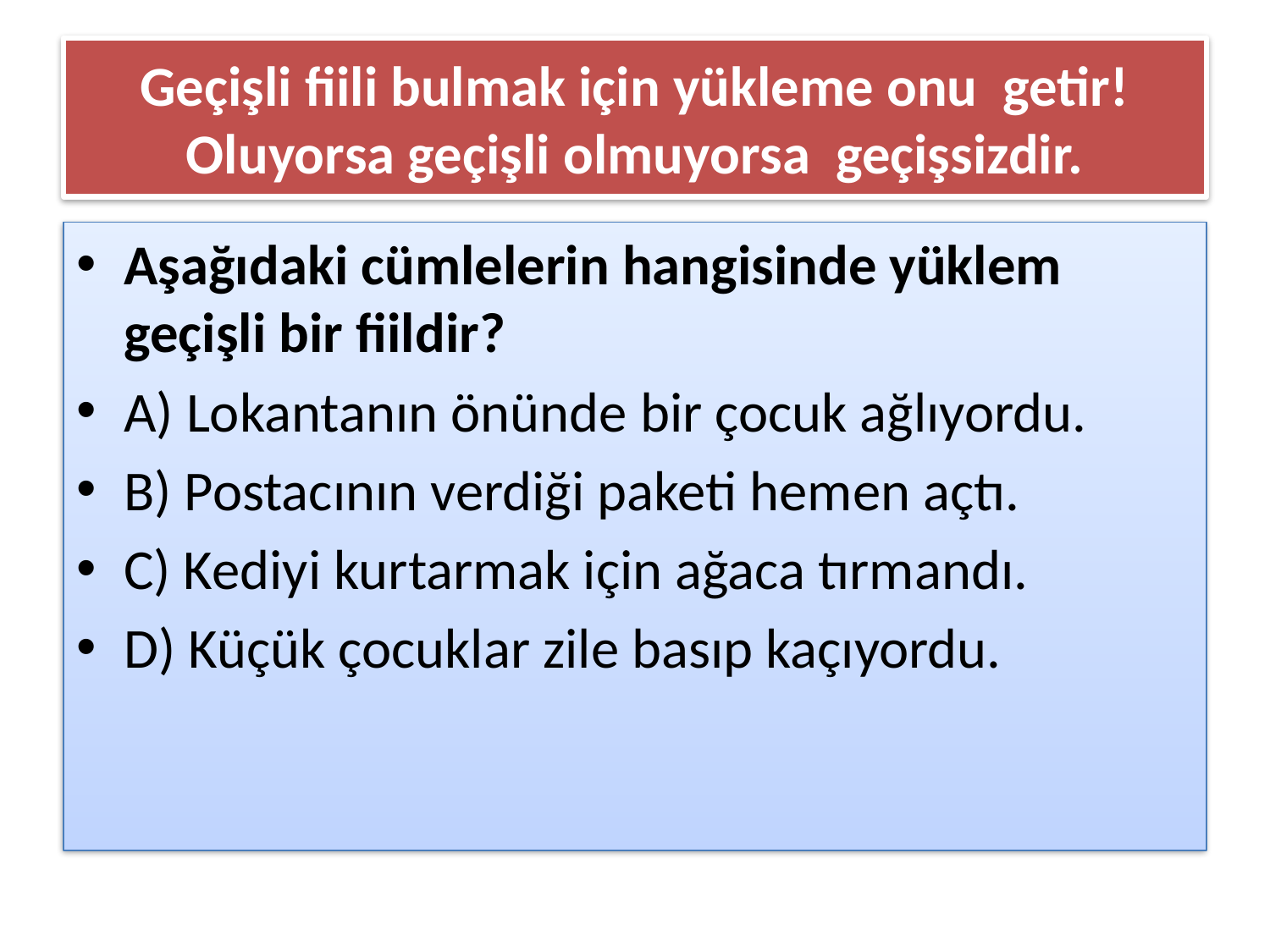

# Geçişli fiili bulmak için yükleme onu  getir! Oluyorsa geçişli olmuyorsa  geçişsizdir.
Aşağıdaki cümlelerin hangisinde yüklem geçişli bir fiildir?
A) Lokantanın önünde bir çocuk ağlıyordu.
B) Postacının verdiği paketi hemen açtı.
C) Kediyi kurtarmak için ağaca tırmandı.
D) Küçük çocuklar zile basıp kaçıyordu.